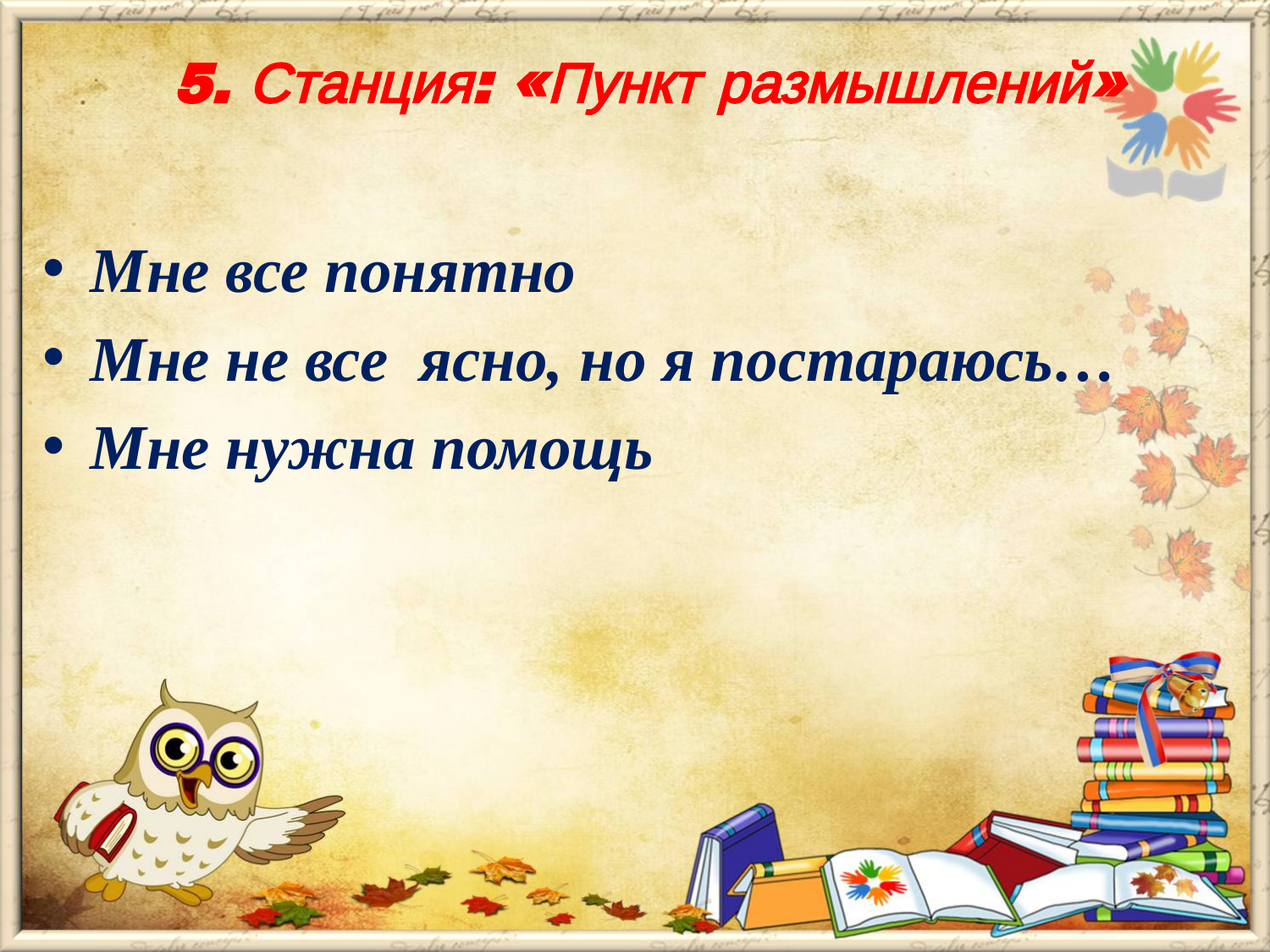

#
5. Станция: «Пункт размышлений»

Мне все понятно
Мне не все  ясно, но я постараюсь…
Мне нужна помощь